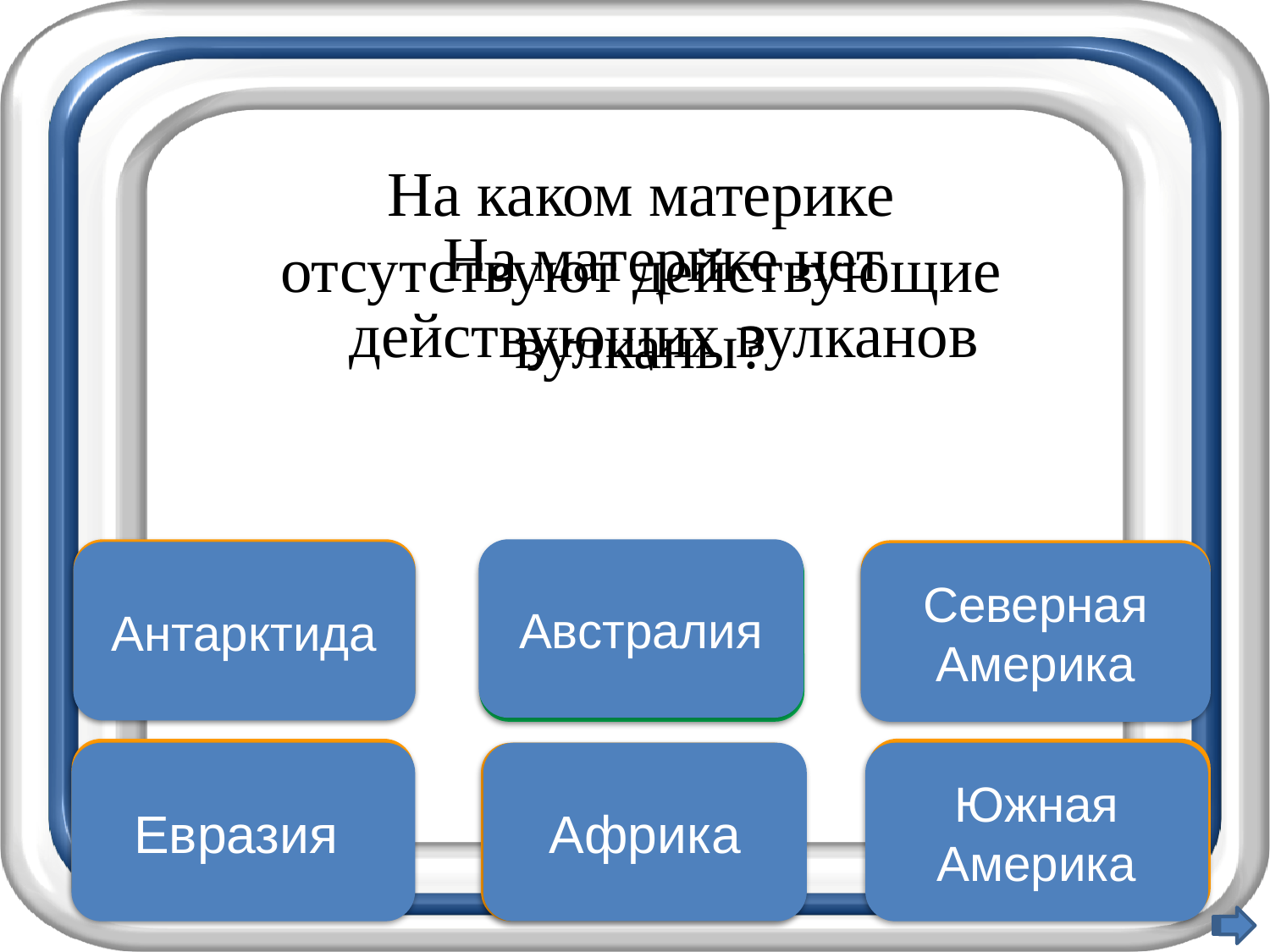

На каком материке отсутствуют действующие вулканы?
На материке нет действующих вулканов
Подумай хорошо
Австралия

Подумай хорошо
Антарктида
Правильно
Северная Америка

Неверно
Увы, неверно
Евразия
Подумай ещё
Африка
Южная Америка